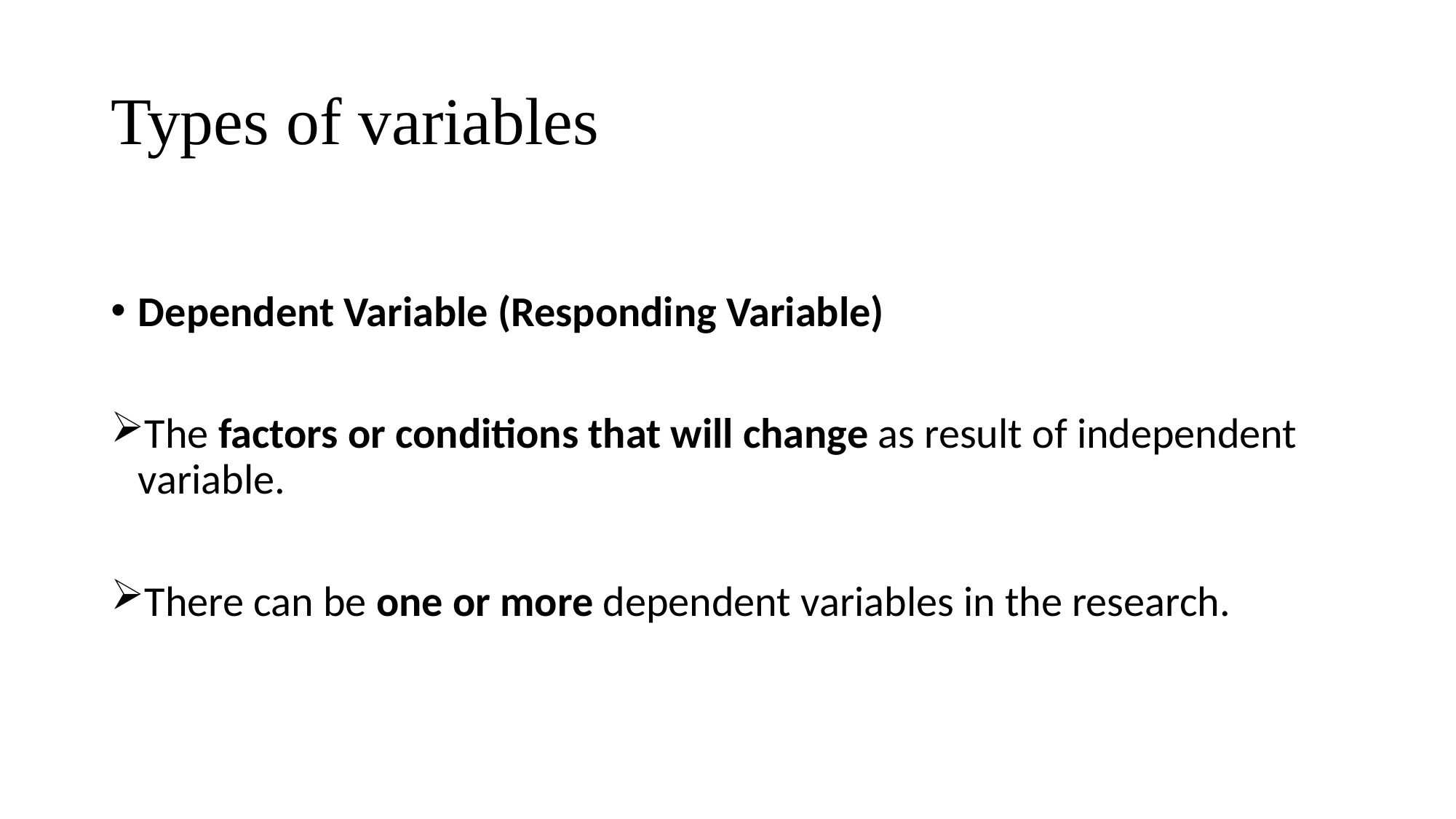

# Types of variables

Dependent Variable (Responding Variable)

The factors or conditions that will change as result of independent variable.

There can be one or more dependent variables in the research.